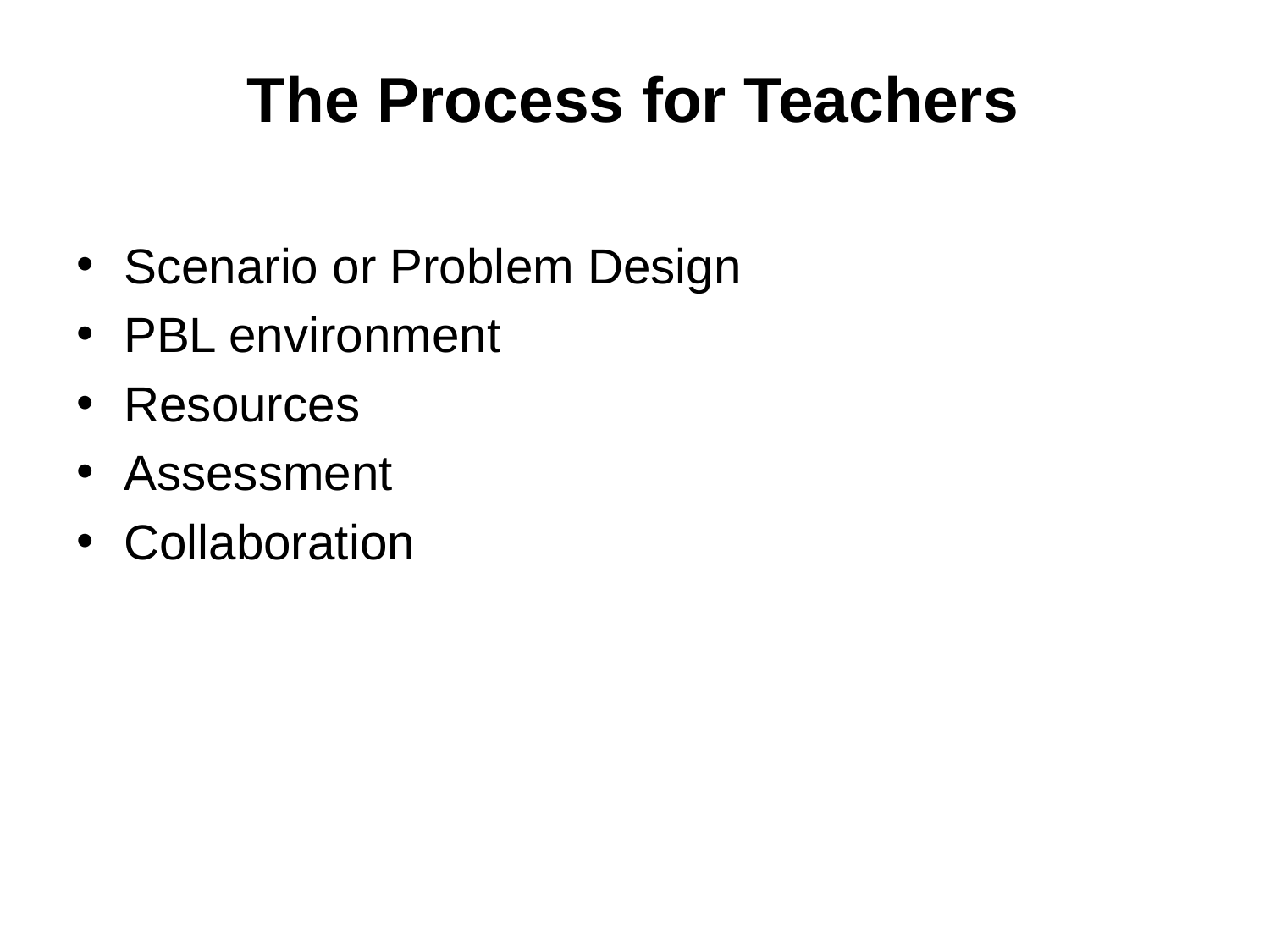

The Process for Teachers

Scenario or Problem Design
PBL environment
Resources
Assessment
Collaboration